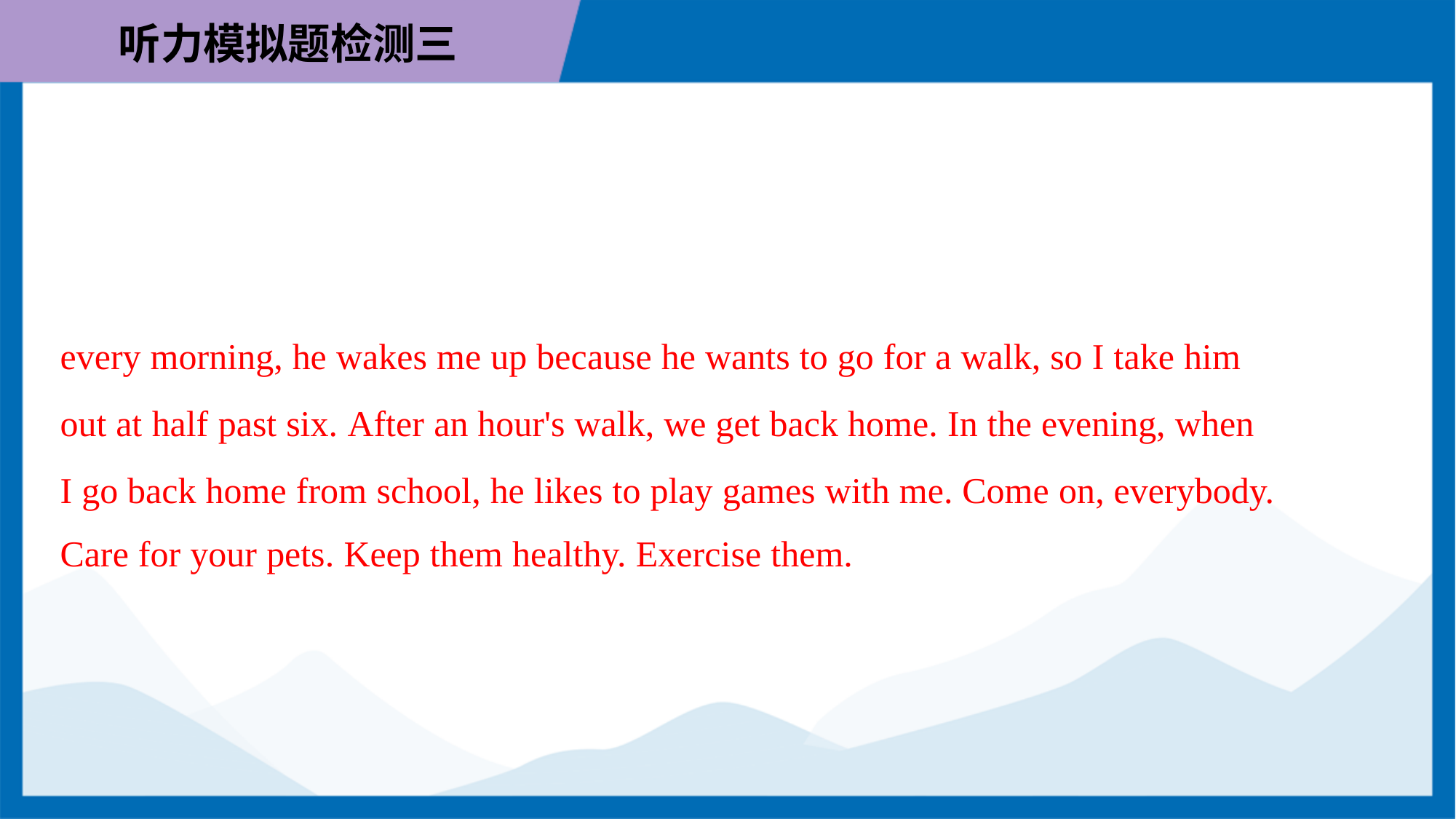

every morning, he wakes me up because he wants to go for a walk, so I take him
out at half past six. After an hour's walk, we get back home. In the evening, when
I go back home from school, he likes to play games with me. Come on, everybody.
Care for your pets. Keep them healthy. Exercise them.